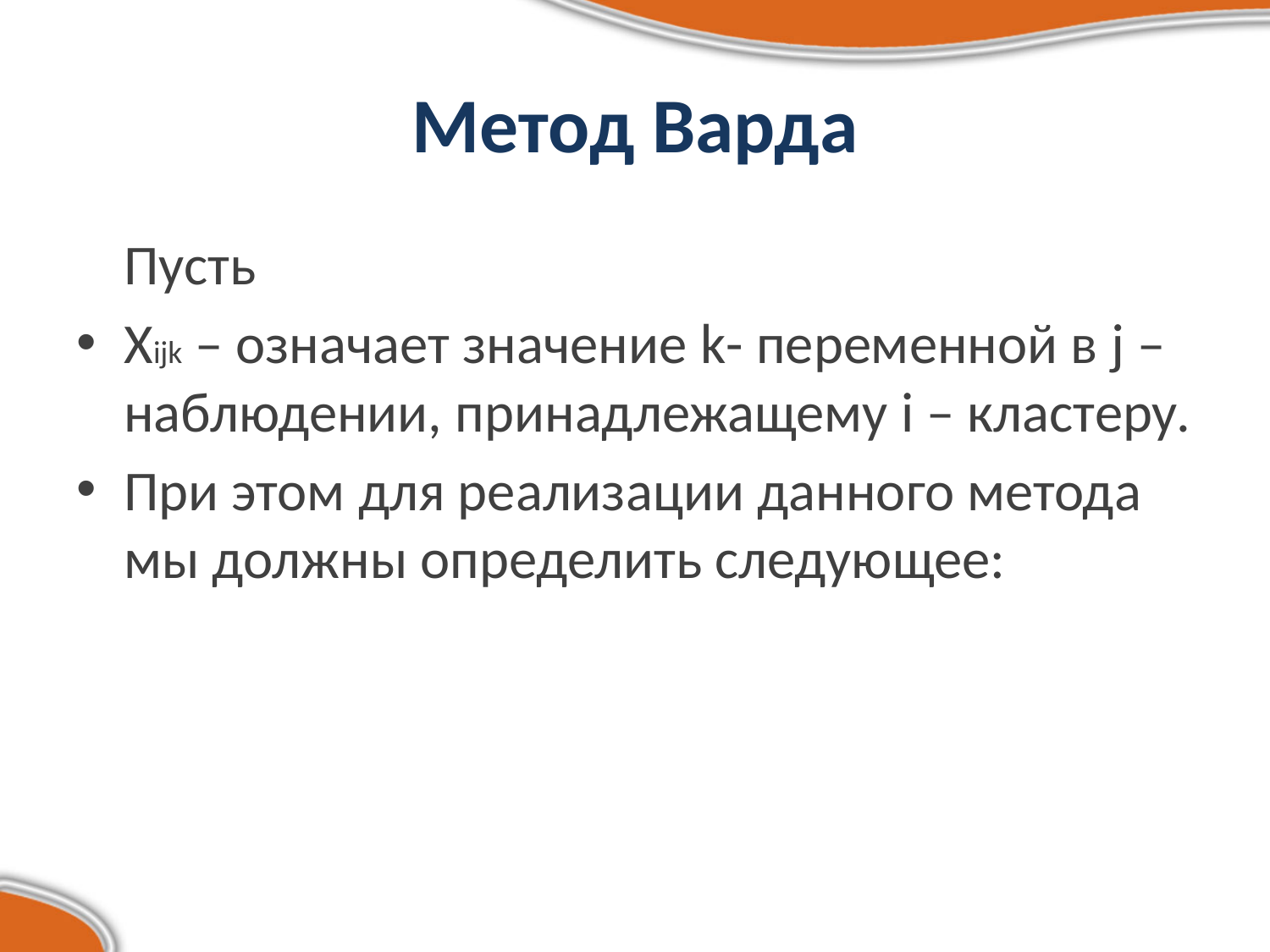

# Метод Варда
	Пусть
Xijk – означает значение k- переменной в j – наблюдении, принадлежащему i – кластеру.
При этом для реализации данного метода мы должны определить следующее: